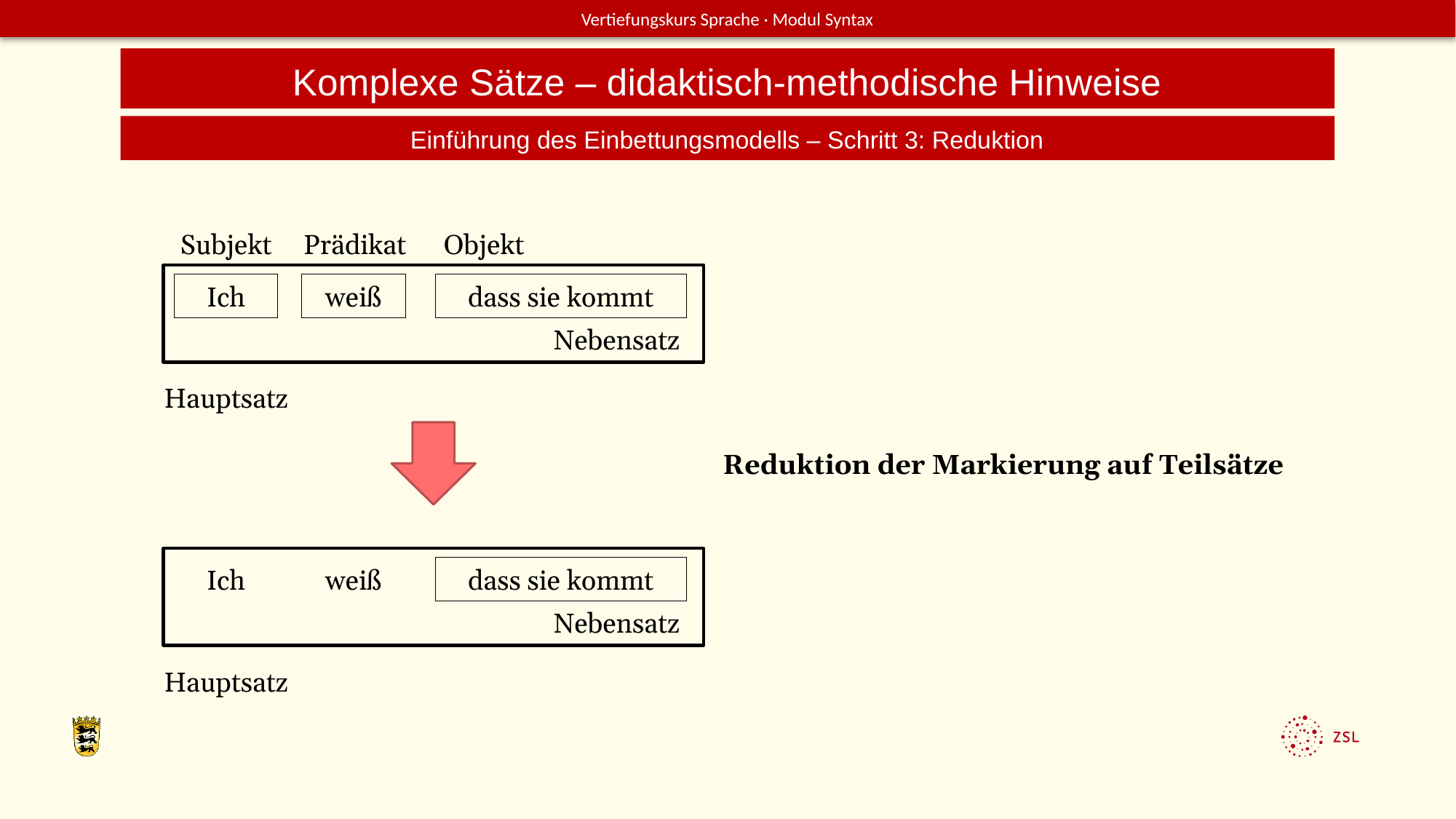

Komplexe Sätze – didaktisch-methodische Hinweise
Einführung des Einbettungsmodells – Schritt 3: Reduktion
Objekt
Subjekt
Prädikat

Ich
weiß
dass sie kommt
Nebensatz
Hauptsatz

Reduktion der Markierung auf Teilsätze

Ich
weiß
dass sie kommt
Nebensatz
Hauptsatz